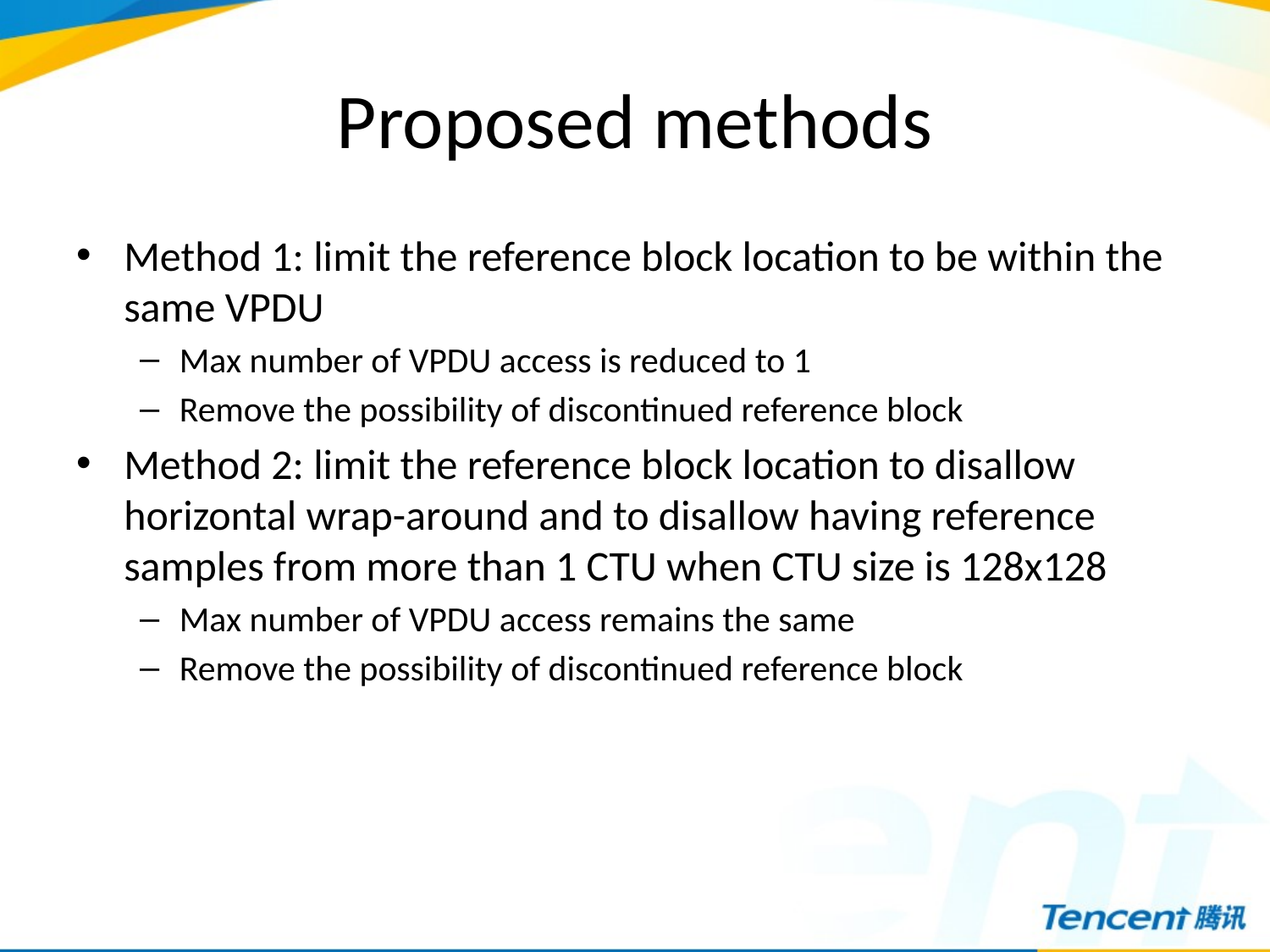

# Proposed methods
Method 1: limit the reference block location to be within the same VPDU
Max number of VPDU access is reduced to 1
Remove the possibility of discontinued reference block
Method 2: limit the reference block location to disallow horizontal wrap-around and to disallow having reference samples from more than 1 CTU when CTU size is 128x128
Max number of VPDU access remains the same
Remove the possibility of discontinued reference block